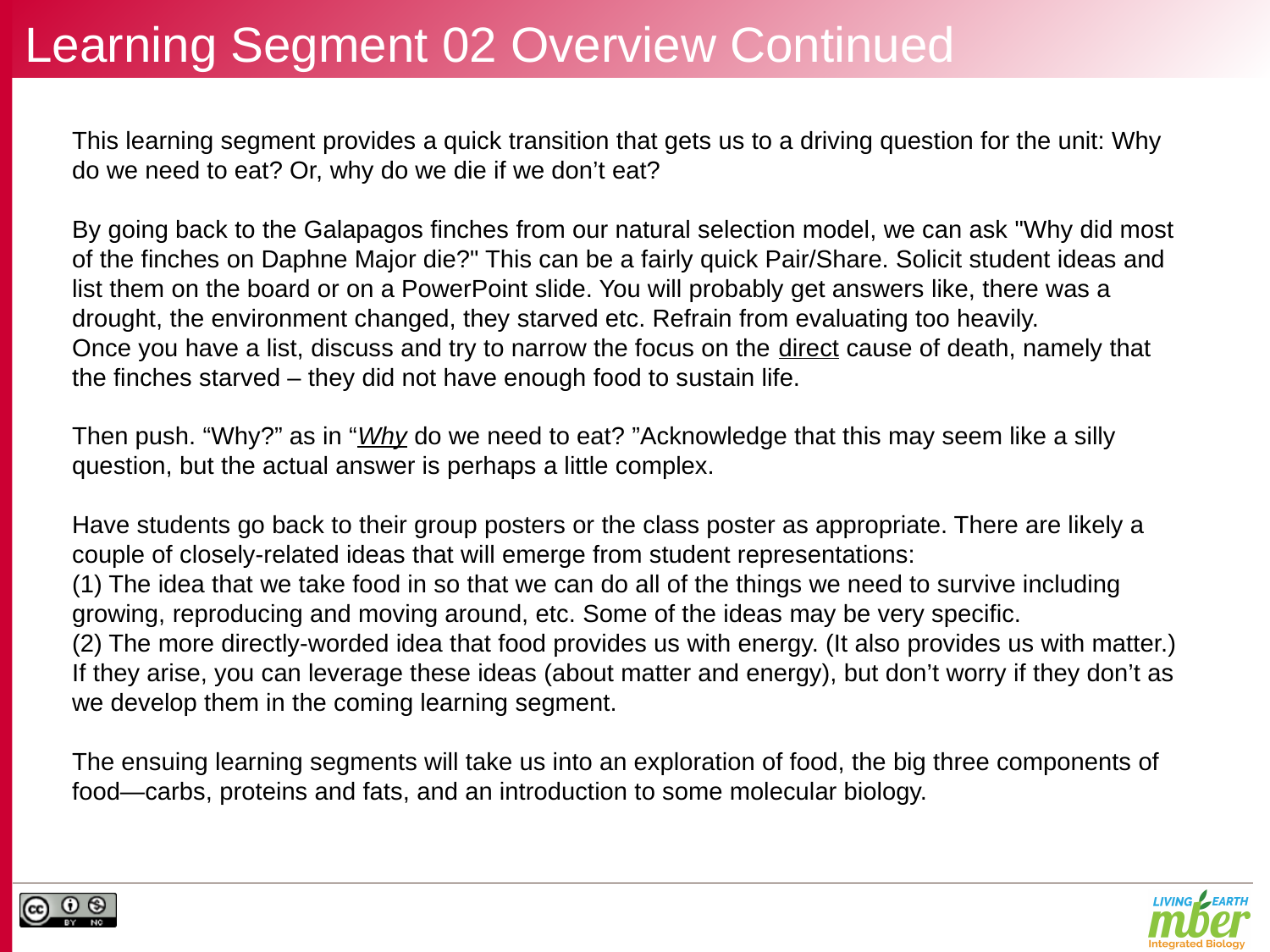

# Learning Segment 02 Overview Continued
This learning segment provides a quick transition that gets us to a driving question for the unit: Why do we need to eat? Or, why do we die if we don’t eat?

By going back to the Galapagos finches from our natural selection model, we can ask "Why did most of the finches on Daphne Major die?" This can be a fairly quick Pair/Share. Solicit student ideas and list them on the board or on a PowerPoint slide. You will probably get answers like, there was a drought, the environment changed, they starved etc. Refrain from evaluating too heavily.
Once you have a list, discuss and try to narrow the focus on the direct cause of death, namely that the finches starved – they did not have enough food to sustain life.

Then push. “Why?” as in “Why do we need to eat? ”Acknowledge that this may seem like a silly question, but the actual answer is perhaps a little complex.

Have students go back to their group posters or the class poster as appropriate. There are likely a couple of closely-related ideas that will emerge from student representations:
(1) The idea that we take food in so that we can do all of the things we need to survive including growing, reproducing and moving around, etc. Some of the ideas may be very specific.
(2) The more directly-worded idea that food provides us with energy. (It also provides us with matter.)
If they arise, you can leverage these ideas (about matter and energy), but don’t worry if they don’t as we develop them in the coming learning segment.

The ensuing learning segments will take us into an exploration of food, the big three components of food—carbs, proteins and fats, and an introduction to some molecular biology.